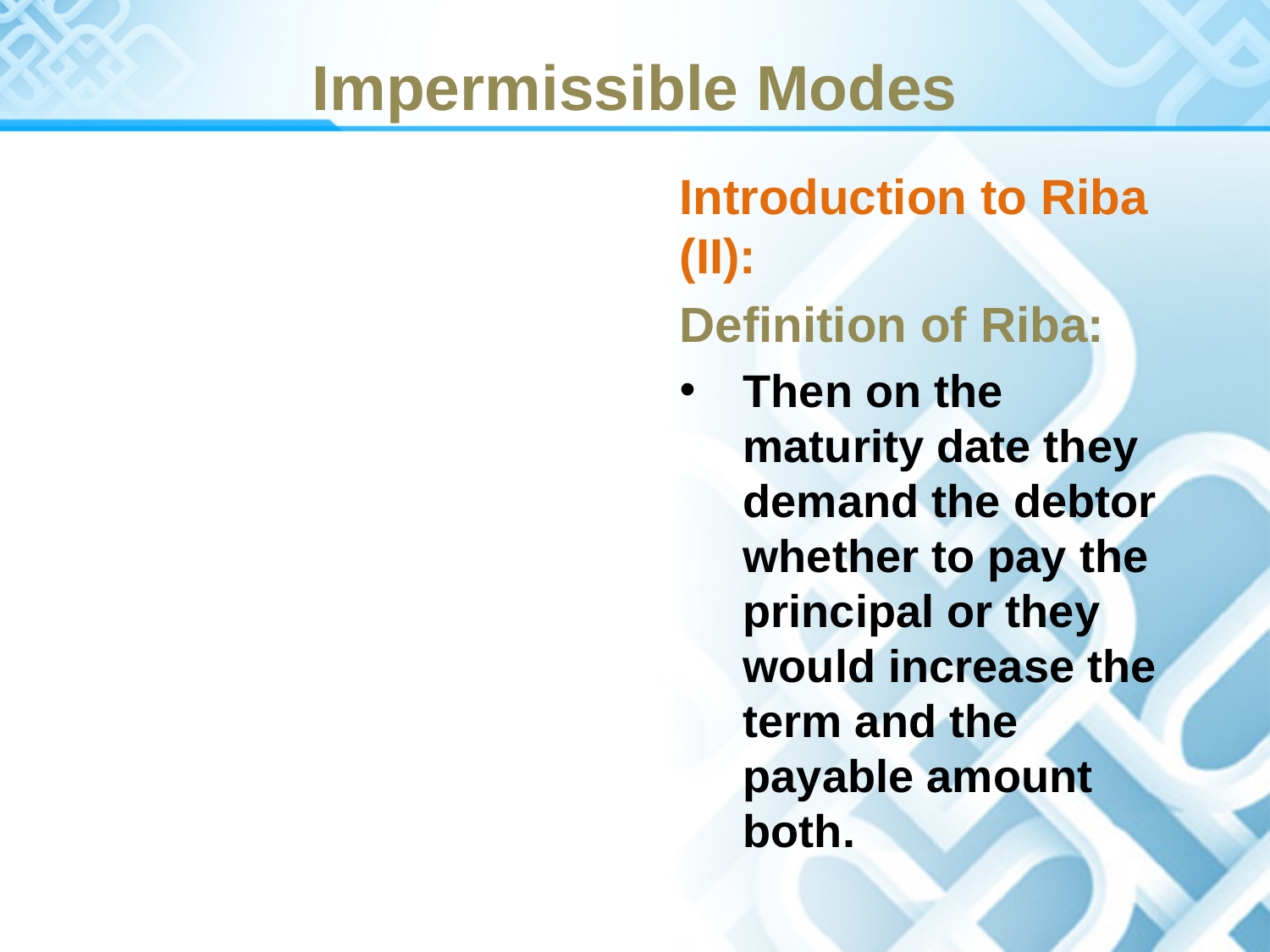

Impermissible Modes
Introduction to Riba (II):
Definition of Riba:
Then on the maturity date they demand the debtor whether to pay the principal or they would increase the term and the payable amount both.